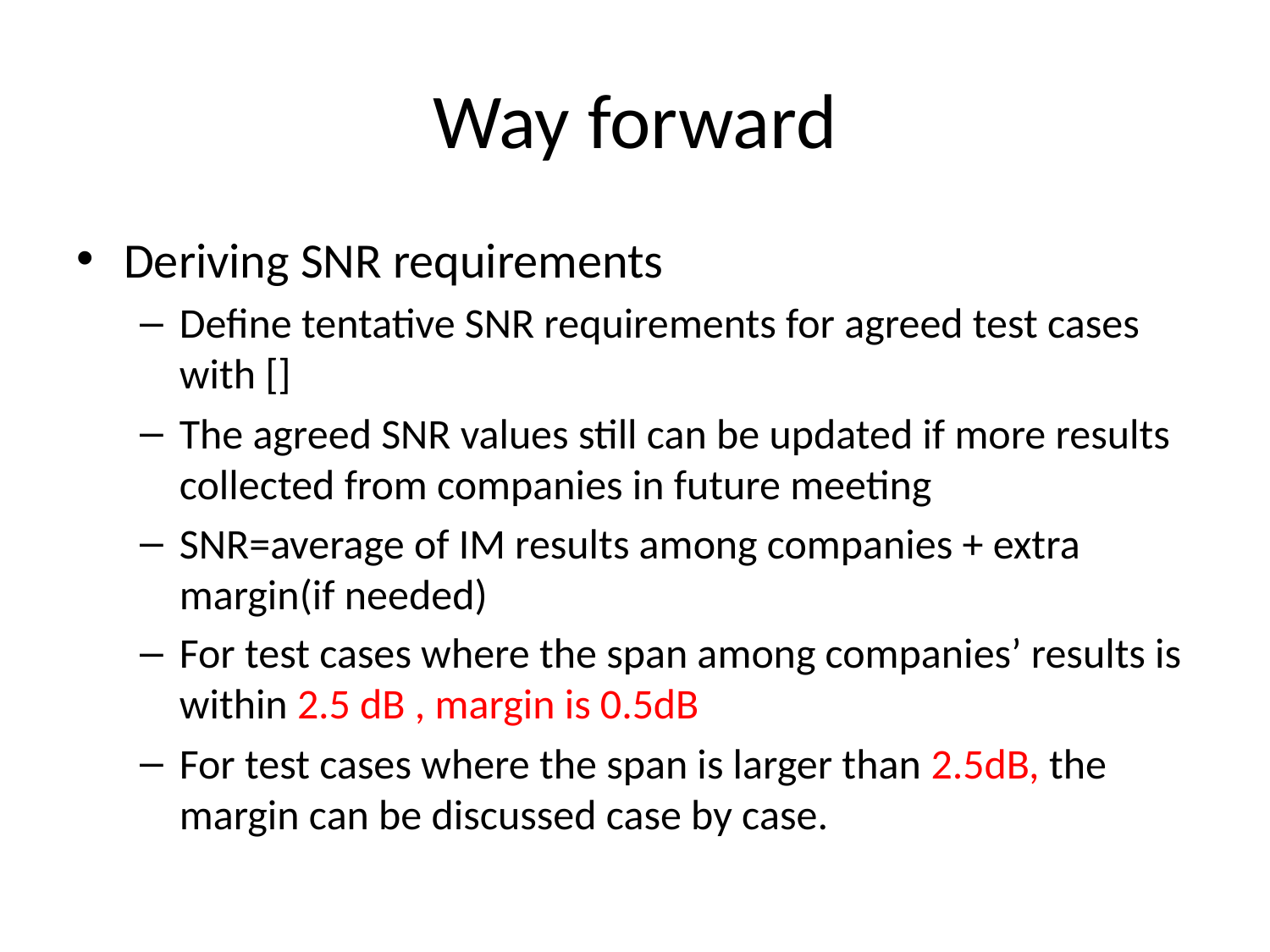

# Way forward
Deriving SNR requirements
Define tentative SNR requirements for agreed test cases with []
The agreed SNR values still can be updated if more results collected from companies in future meeting
SNR=average of IM results among companies + extra margin(if needed)
For test cases where the span among companies’ results is within 2.5 dB , margin is 0.5dB
For test cases where the span is larger than 2.5dB, the margin can be discussed case by case.